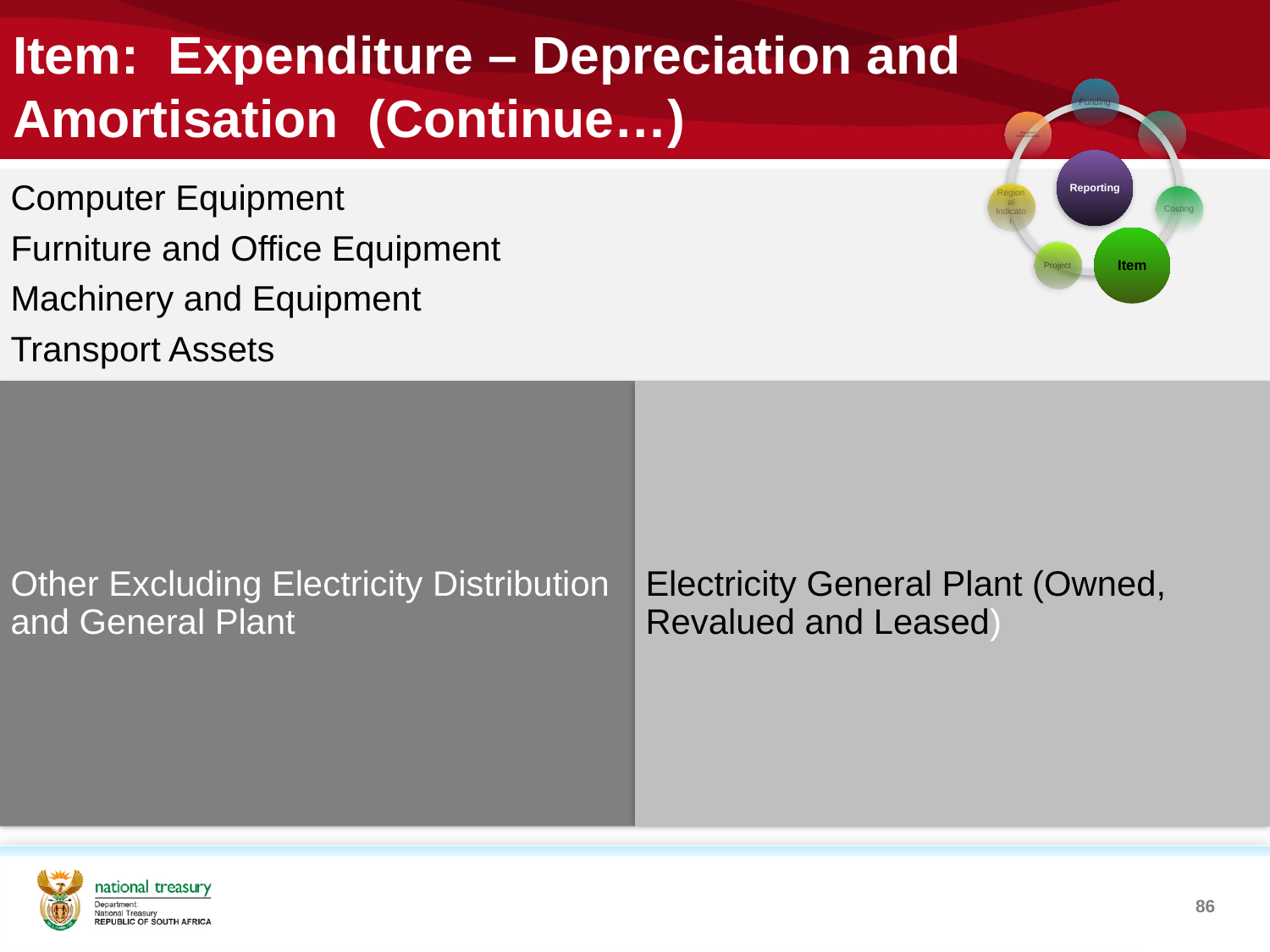

# Item:  Expenditure – Depreciation and Amortisation  (Continue…)
Reporting
Funding
Function
Costing
Item
Project
Regional Indicator
Standard Classification
Computer Equipment
Furniture and Office Equipment
Machinery and Equipment
Transport Assets
Other Excluding Electricity Distribution and General Plant
Electricity General Plant (Owned, Revalued and Leased)

86